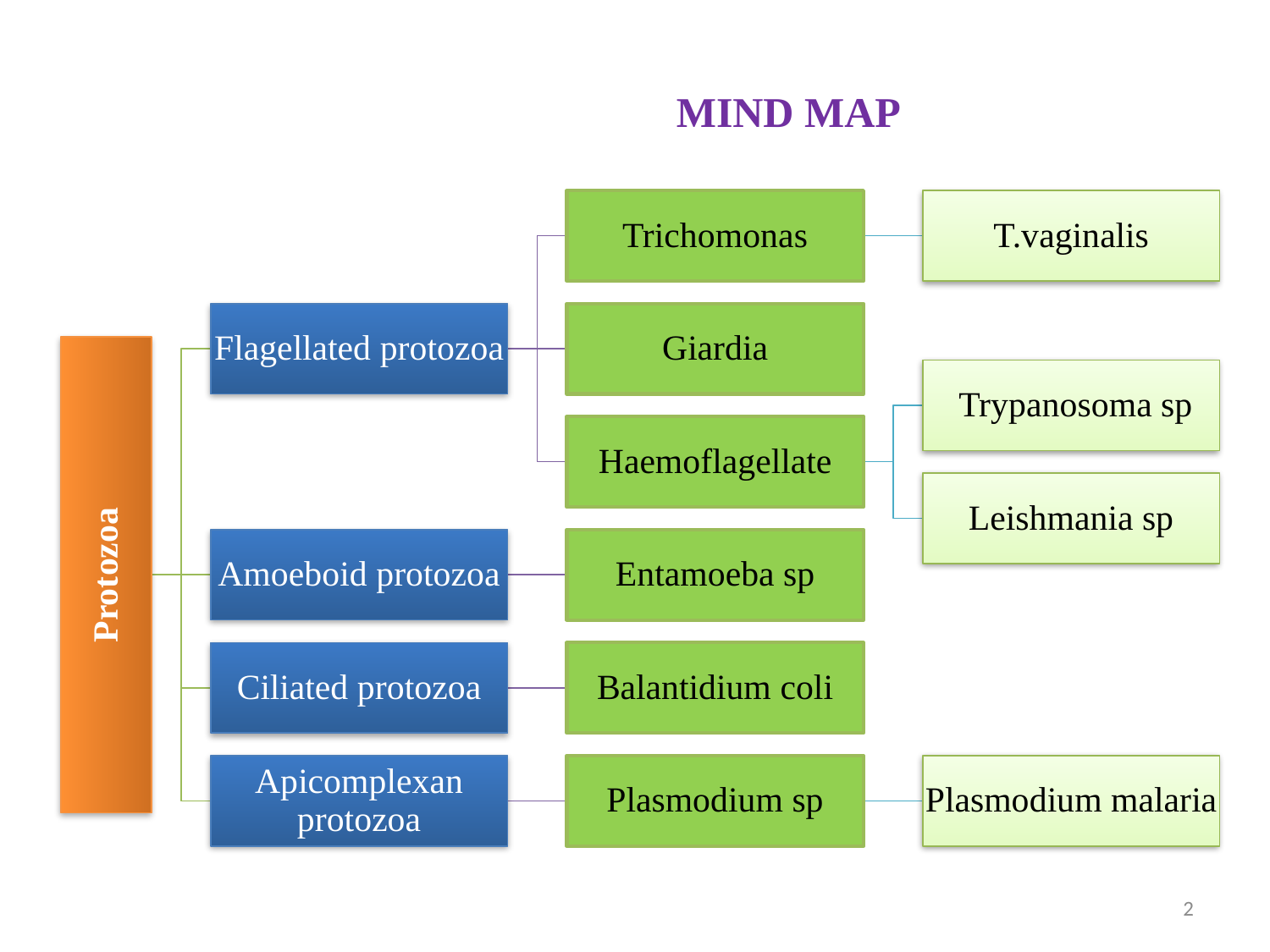

# Mind Map

Protozoa
Flagellated protozoa
Trichomonas
T.vaginalis
Giardia
Haemoflagellate
 Trypanosoma sp
Leishmania sp
Amoeboid protozoa
Entamoeba sp
Ciliated protozoa
Balantidium coli
Apicomplexan protozoa
Plasmodium sp
Plasmodium malaria
2